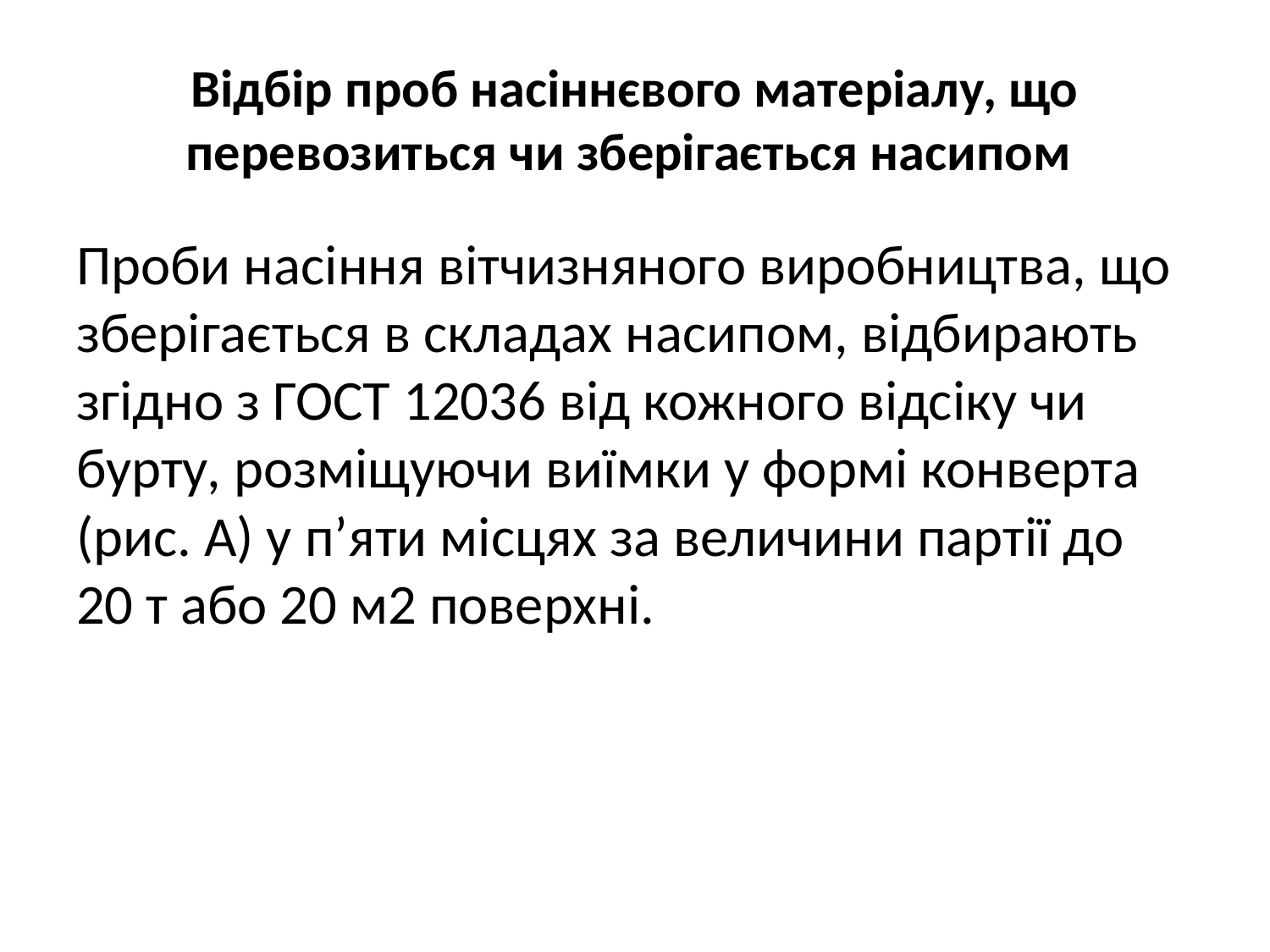

# Відбір проб насіннєвого матеріалу, що перевозиться чи зберігається насипом
Проби насіння вітчизняного виробництва, що зберігається в складах насипом, відбирають згідно з ГОСТ 12036 від кожного відсіку чи бурту, розміщуючи виїмки у формі конверта (рис. А) у п’яти місцях за величини партії до 20 т або 20 м2 поверхні.